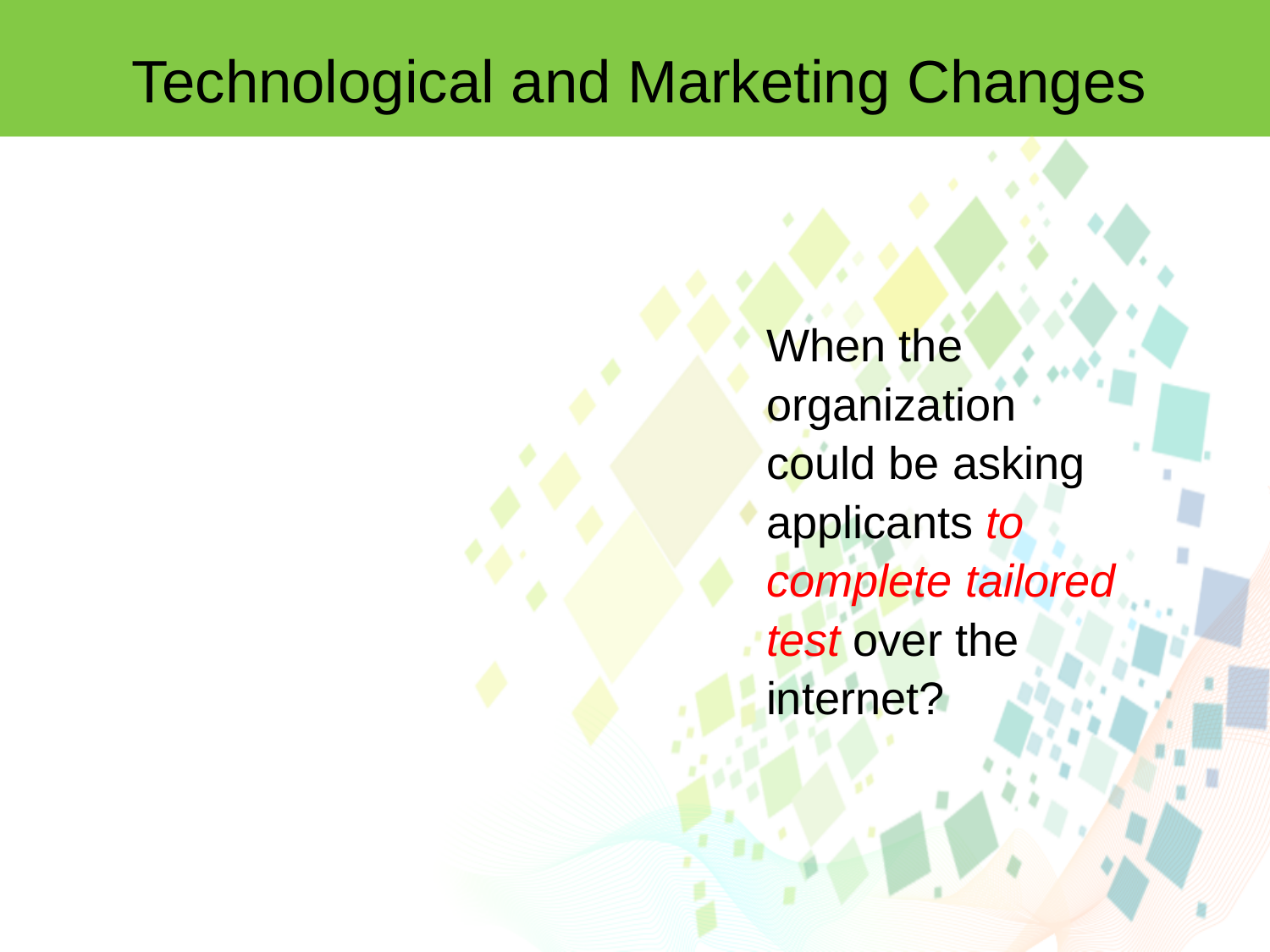

Technological and Marketing Changes
When the organization could be asking applicants to complete tailored test over the internet?